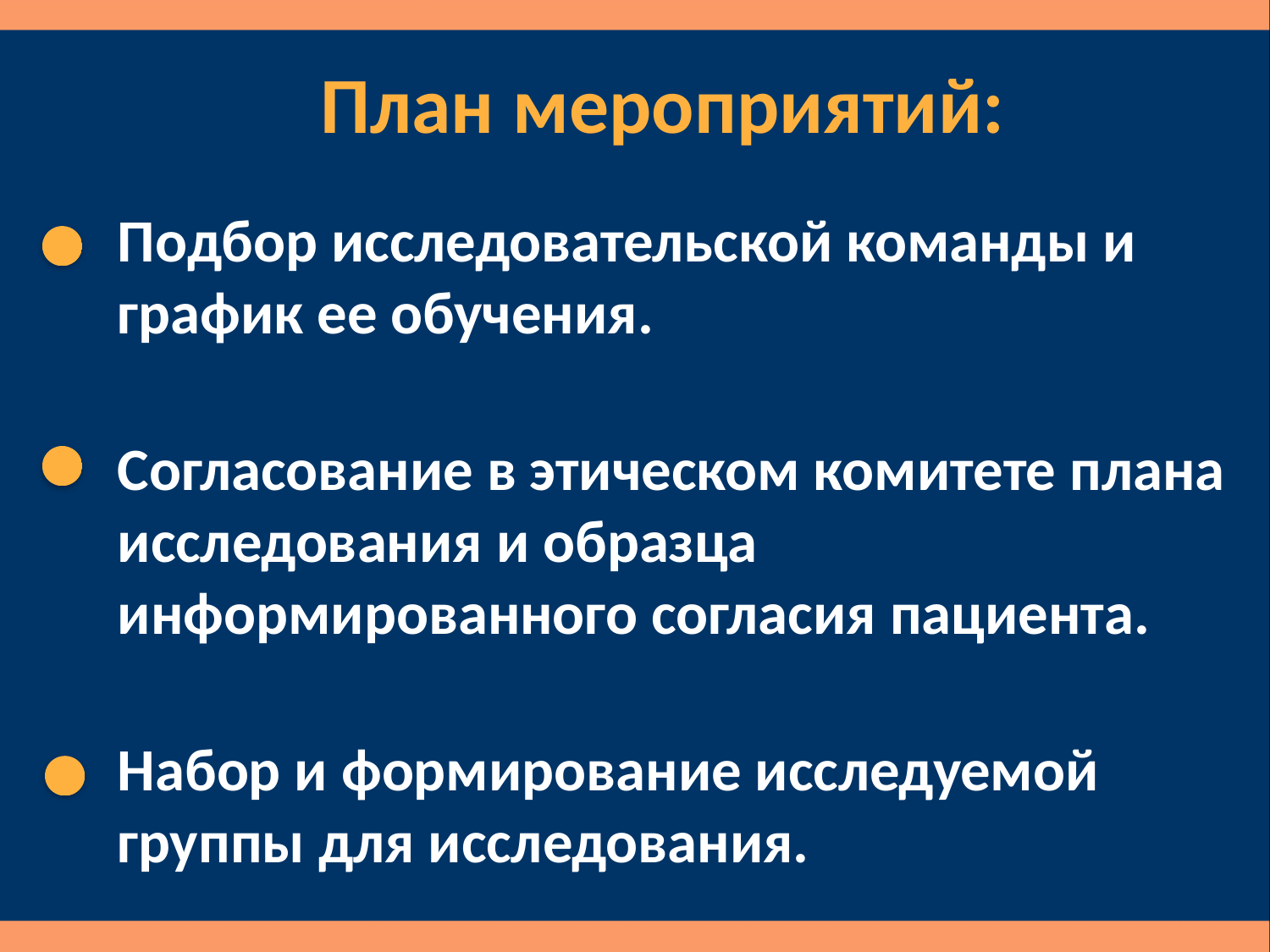

План мероприятий:
Подбор исследовательской команды и график ее обучения.
Согласование в этическом комитете плана исследования и образца информированного согласия пациента.
Набор и формирование исследуемой группы для исследования.